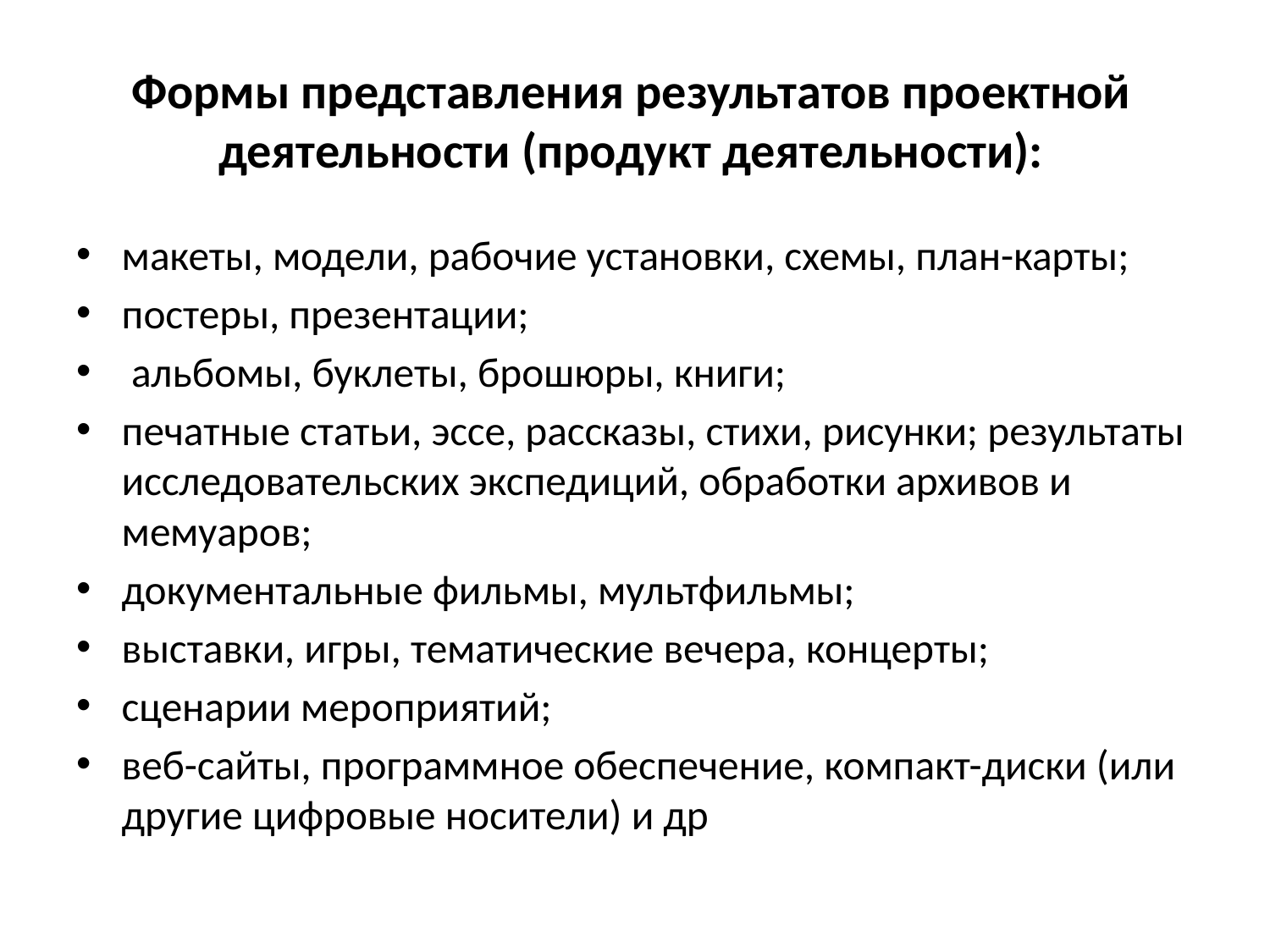

# Формы представления результатов проектной деятельности (продукт деятельности):
макеты, модели, рабочие установки, схемы, план-карты;
постеры, презентации;
 альбомы, буклеты, брошюры, книги;
печатные статьи, эссе, рассказы, стихи, рисунки; результаты исследовательских экспедиций, обработки архивов и мемуаров;
документальные фильмы, мультфильмы;
выставки, игры, тематические вечера, концерты;
сценарии мероприятий;
веб-сайты, программное обеспечение, компакт-диски (или другие цифровые носители) и др